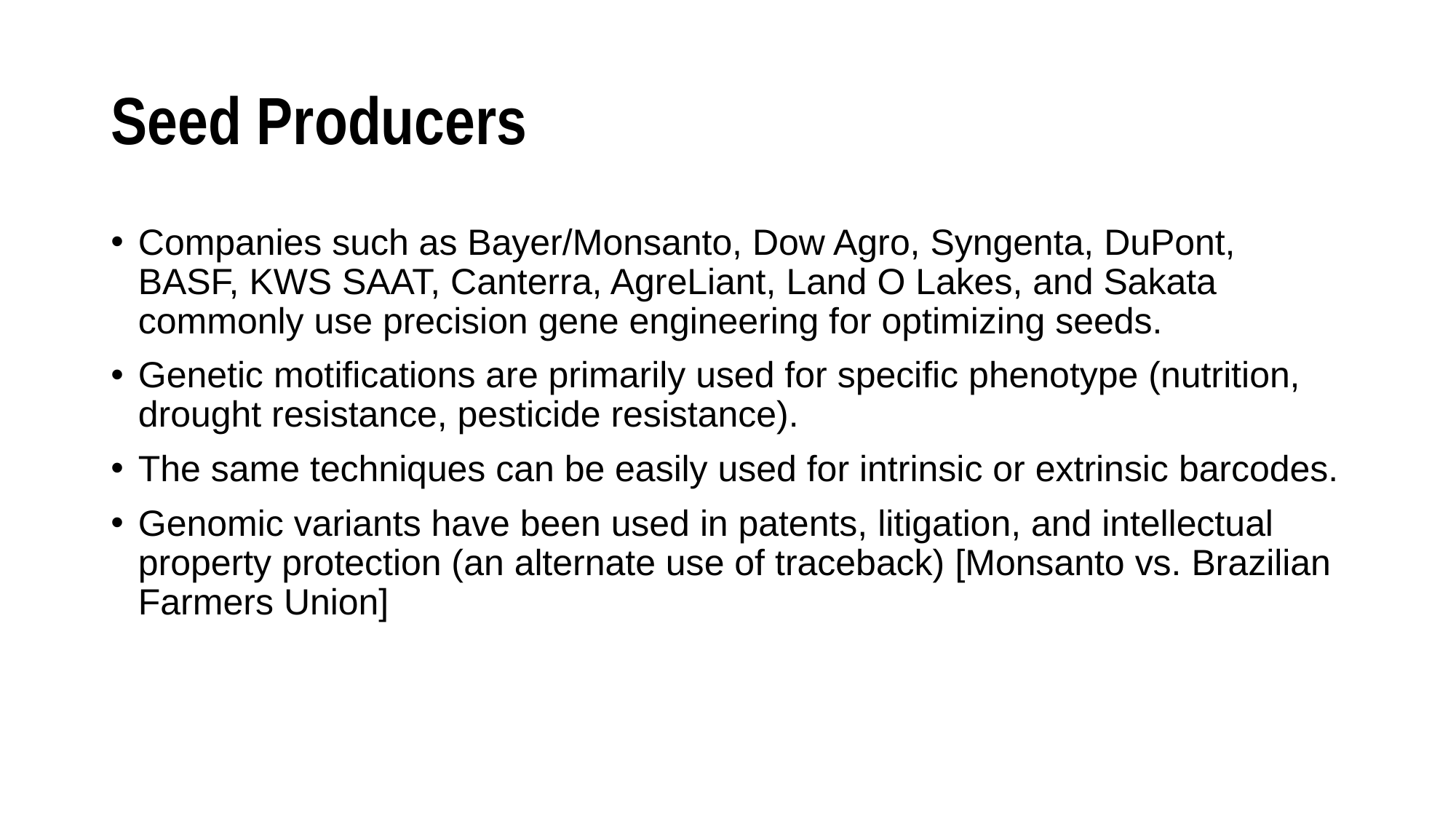

# Seed Producers
Companies such as Bayer/Monsanto, Dow Agro, Syngenta, DuPont, BASF, KWS SAAT, Canterra, AgreLiant, Land O Lakes, and Sakata  commonly use precision gene engineering for optimizing seeds.
Genetic motifications are primarily used for specific phenotype (nutrition, drought resistance, pesticide resistance).
The same techniques can be easily used for intrinsic or extrinsic barcodes.
Genomic variants have been used in patents, litigation, and intellectual property protection (an alternate use of traceback) [Monsanto vs. Brazilian Farmers Union]